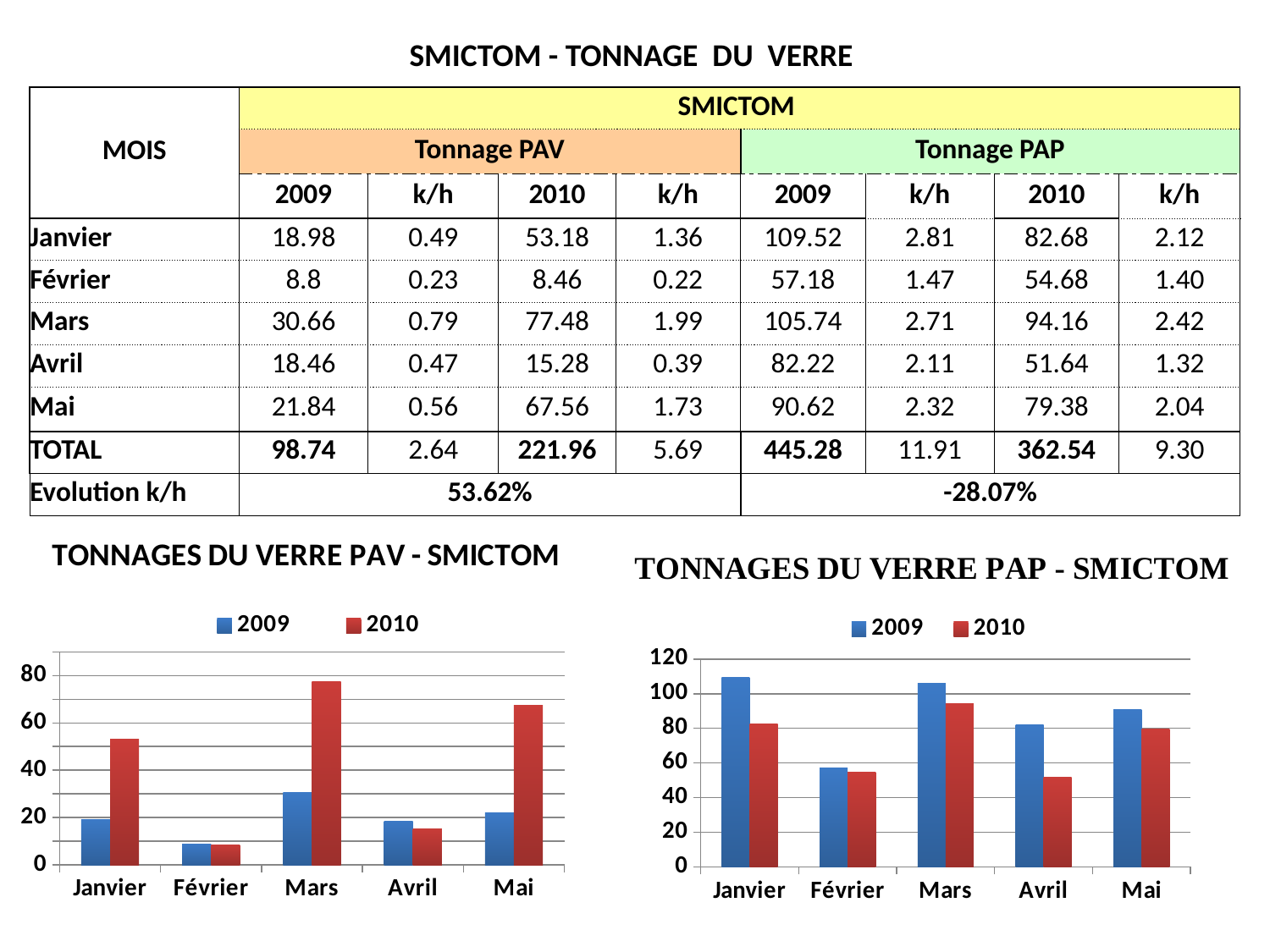

| SMICTOM - TONNAGE DU VERRE |  |  |  |  |  |  |  |  |
| --- | --- | --- | --- | --- | --- | --- | --- | --- |
| MOIS | SMICTOM |  |  |  |  |  |  |  |
|  | Tonnage PAV |  |  |  | Tonnage PAP |  |  |  |
|  | 2009 | k/h | 2010 | k/h | 2009 | k/h | 2010 | k/h |
| Janvier | 18.98 | 0.49 | 53.18 | 1.36 | 109.52 | 2.81 | 82.68 | 2.12 |
| Février | 8.8 | 0.23 | 8.46 | 0.22 | 57.18 | 1.47 | 54.68 | 1.40 |
| Mars | 30.66 | 0.79 | 77.48 | 1.99 | 105.74 | 2.71 | 94.16 | 2.42 |
| Avril | 18.46 | 0.47 | 15.28 | 0.39 | 82.22 | 2.11 | 51.64 | 1.32 |
| Mai | 21.84 | 0.56 | 67.56 | 1.73 | 90.62 | 2.32 | 79.38 | 2.04 |
| TOTAL | 98.74 | 2.64 | 221.96 | 5.69 | 445.28 | 11.91 | 362.54 | 9.30 |
| Evolution k/h | 53.62% |  |  |  | -28.07% |  |  |  |

### Chart

| Category |  |  |
|---|---|---|
| Janvier | 18.979999999999986 | 53.18 |
| Février | 8.8 | 8.460000000000003 |
| Mars | 30.66 | 77.48 |
| Avril | 18.459999999999987 | 15.28 |
| Mai | 21.84 | 67.56 |

### Chart

| Category |  |  |
|---|---|---|
| Janvier | 109.52 | 82.67999999999998 |
| Février | 57.18 | 54.68 |
| Mars | 105.74000000000002 | 94.16 |
| Avril | 82.22 | 51.64 |
| Mai | 90.61999999999999 | 79.38 |